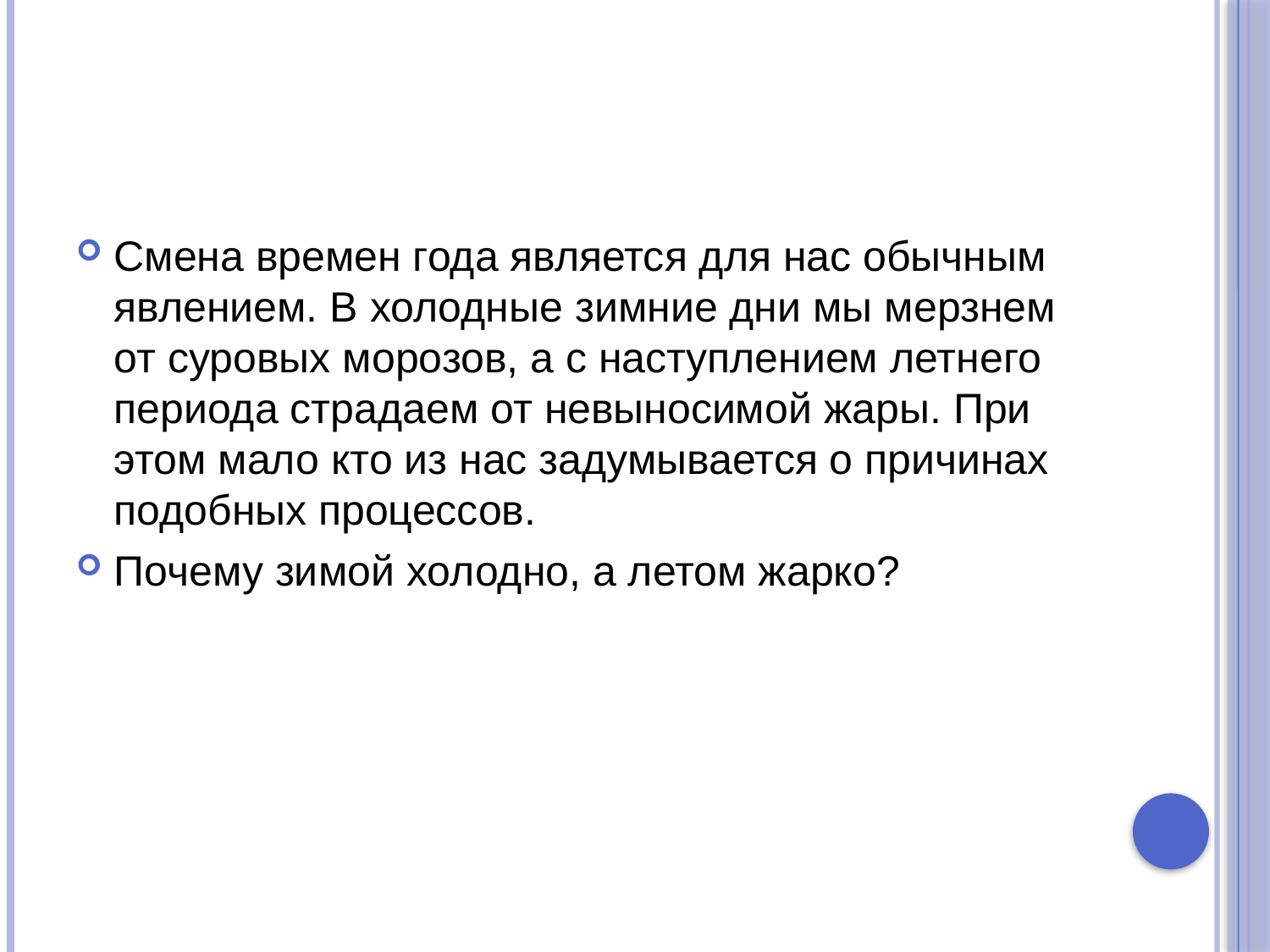

#
Смена времен года является для нас обычным явлением. В холодные зимние дни мы мерзнем от суровых морозов, а с наступлением летнего периода страдаем от невыносимой жары. При этом мало кто из нас задумывается о причинах подобных процессов.
Почему зимой холодно, а летом жарко?